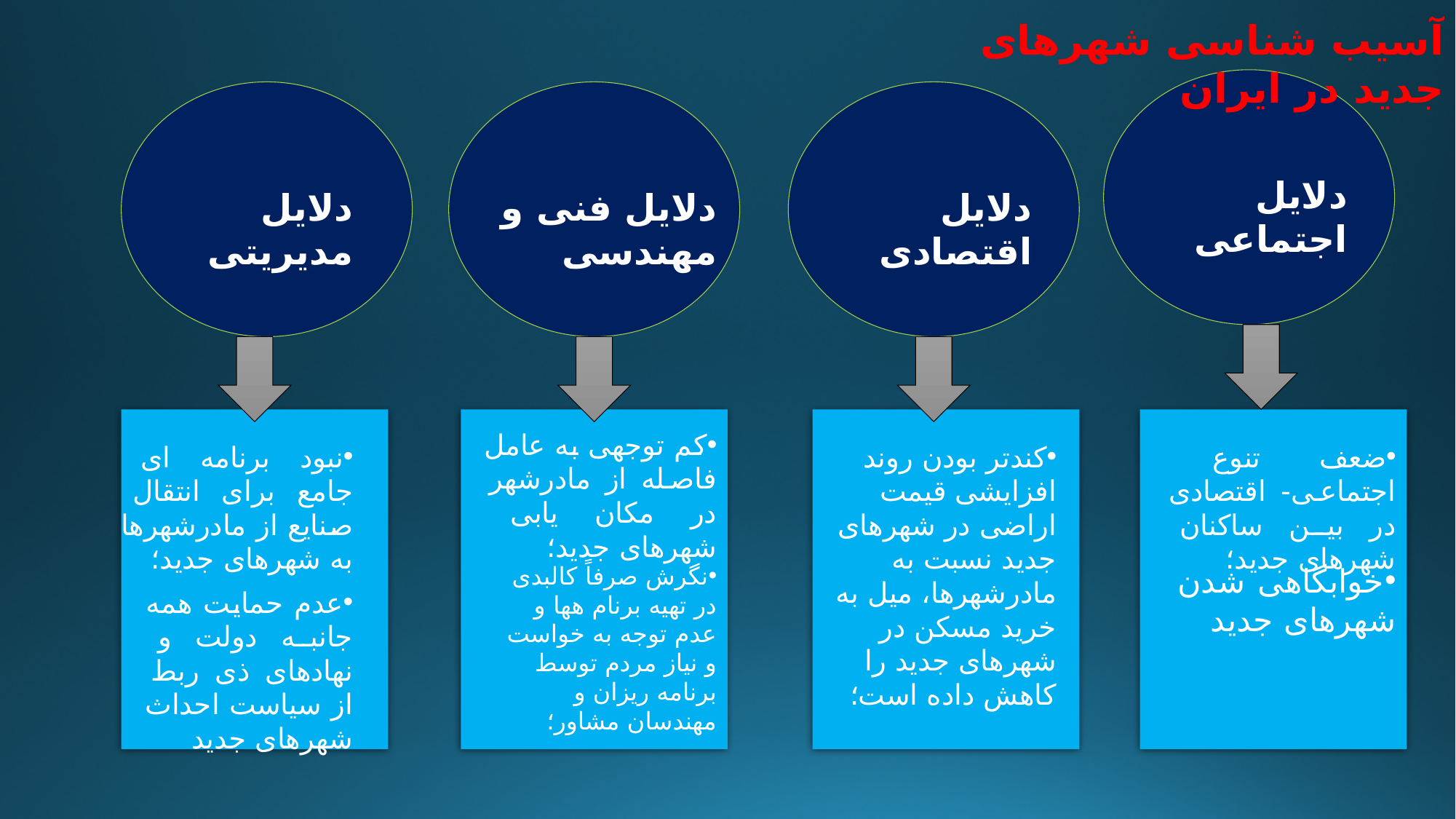

آسیب شناسی شهرهای جدید در ایران

دلایل اجتماعی
دلایل مدیریتی
دلایل فنی و مهندسی
دلایل اقتصادی

کم توجهی به عامل فاصله از مادرشهر در مکان یابی شهرهای جدید؛
نبود برنامه ای جامع برای انتقال صنایع از مادرشهرها به شهرهای جدید؛
ضعف تنوع اجتماعی- اقتصادی در بین ساکنان شهرهای جدید؛
کندتر بودن روند افزایشی قیمت اراضی در شهرهای جدید نسبت به
مادرشهرها، میل به خرید مسکن در شهرهای جدید را کاهش داده است؛
نگرش صرفاً کالبدی در تهیه برنام هها و عدم توجه به خواست و نیاز مردم توسط برنامه ریزان و مهندسان مشاور؛
خوابگاهی شدن شهرهای جدید
عدم حمایت همه جانبه دولت و نهادهای ذی ربط از سیاست احداث شهرهای جدید